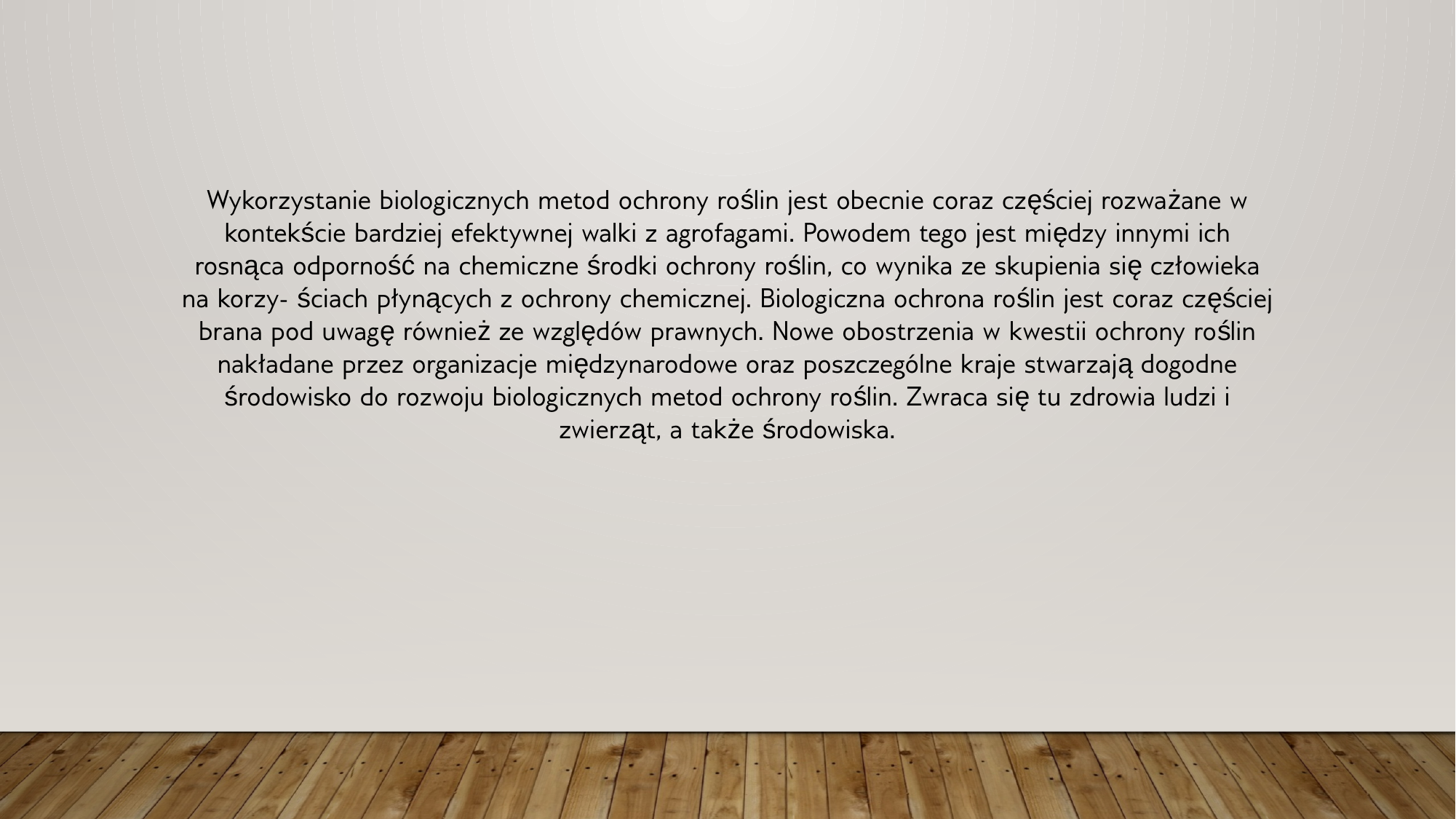

Wykorzystanie biologicznych metod ochrony roślin jest obecnie coraz częściej rozważane w kontekście bardziej efektywnej walki z agrofagami. Powodem tego jest między innymi ich rosnąca odporność na chemiczne środki ochrony roślin, co wynika ze skupienia się człowieka na korzy- ściach płynących z ochrony chemicznej. Biologiczna ochrona roślin jest coraz częściej brana pod uwagę również ze względów prawnych. Nowe obostrzenia w kwestii ochrony roślin nakładane przez organizacje międzynarodowe oraz poszczególne kraje stwarzają dogodne środowisko do rozwoju biologicznych metod ochrony roślin. Zwraca się tu zdrowia ludzi i zwierząt, a także środowiska.